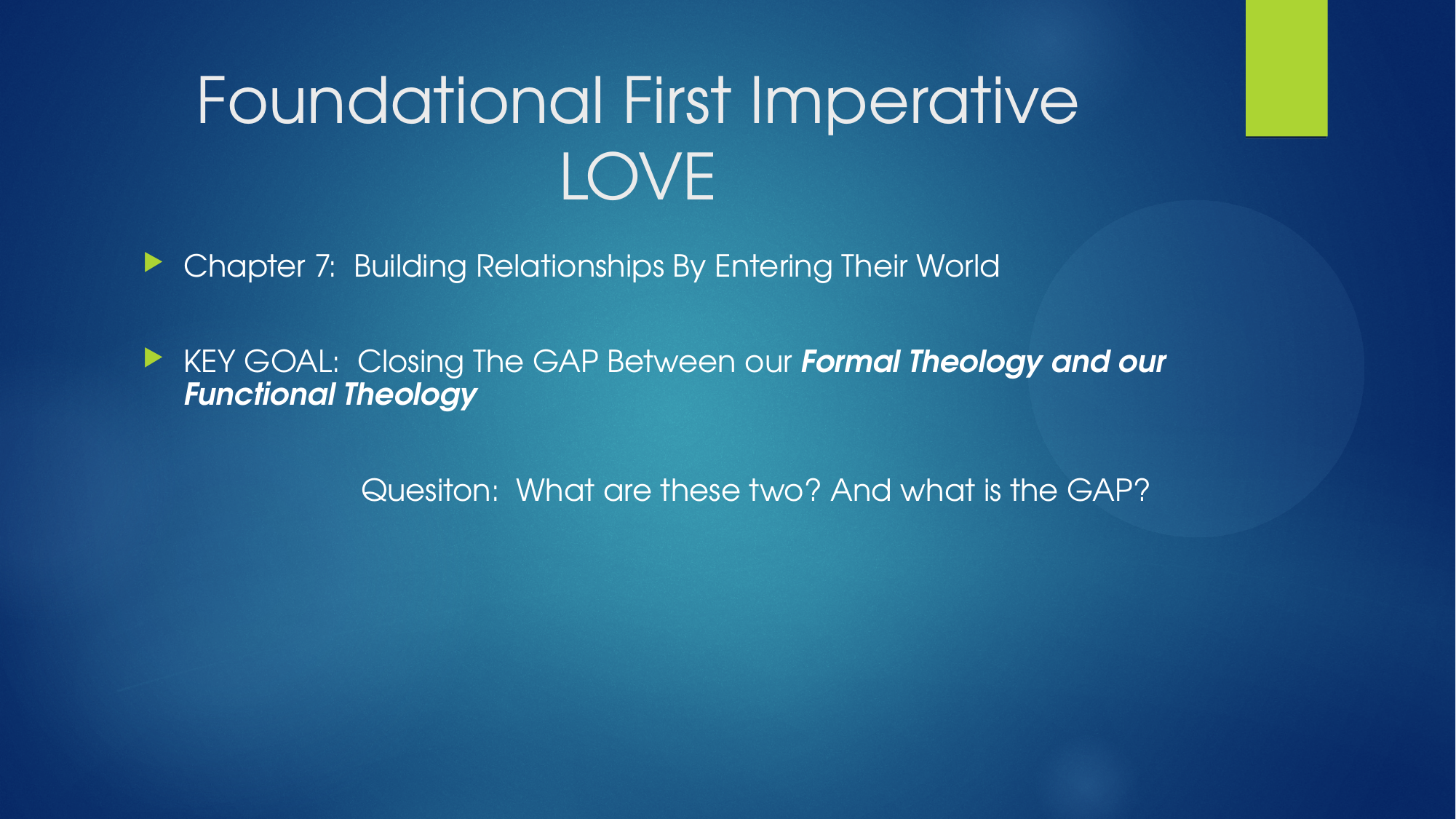

# Foundational First Imperative LOVE
Chapter 7:  Building Relationships By Entering Their World

KEY GOAL:  Closing The GAP Between our Formal Theology and our Functional Theology

		Quesiton:  What are these two? And what is the GAP?